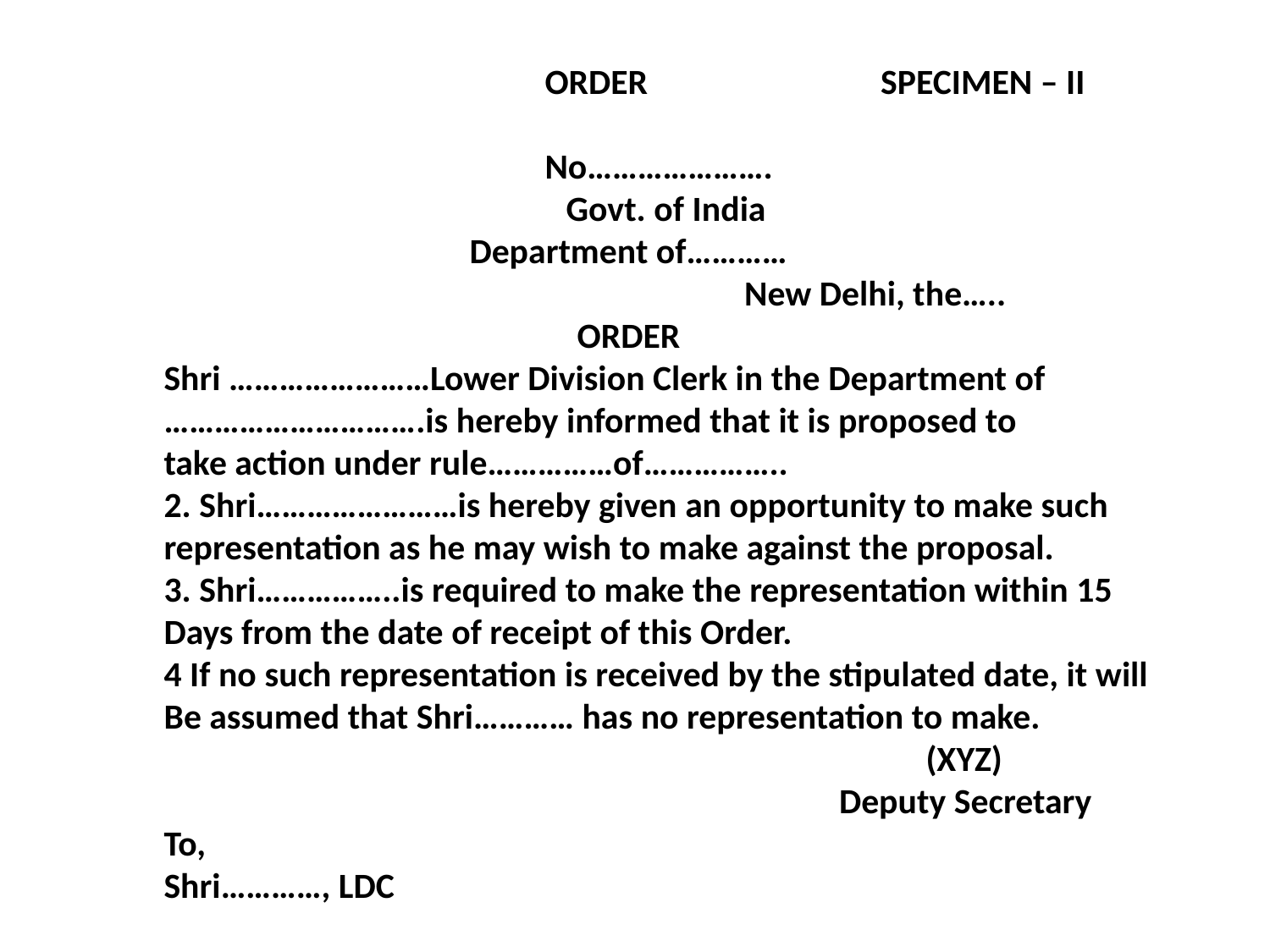

ORDER                             SPECIMEN – II

			No………………….
                                                  Govt. of India
                                      Department of…………
				         New Delhi, the…..
			    ORDER
Shri ……………………Lower Division Clerk in the Department of
………………………….is hereby informed that it is proposed to
take action under rule……………of……………..
2. Shri……………………is hereby given an opportunity to make such
representation as he may wish to make against the proposal.
3. Shri……………..is required to make the representation within 15
Days from the date of receipt of this Order.
4 If no such representation is received by the stipulated date, it will
Be assumed that Shri………… has no representation to make.
						(XYZ)
					     Deputy Secretary
To,
Shri…………, LDC